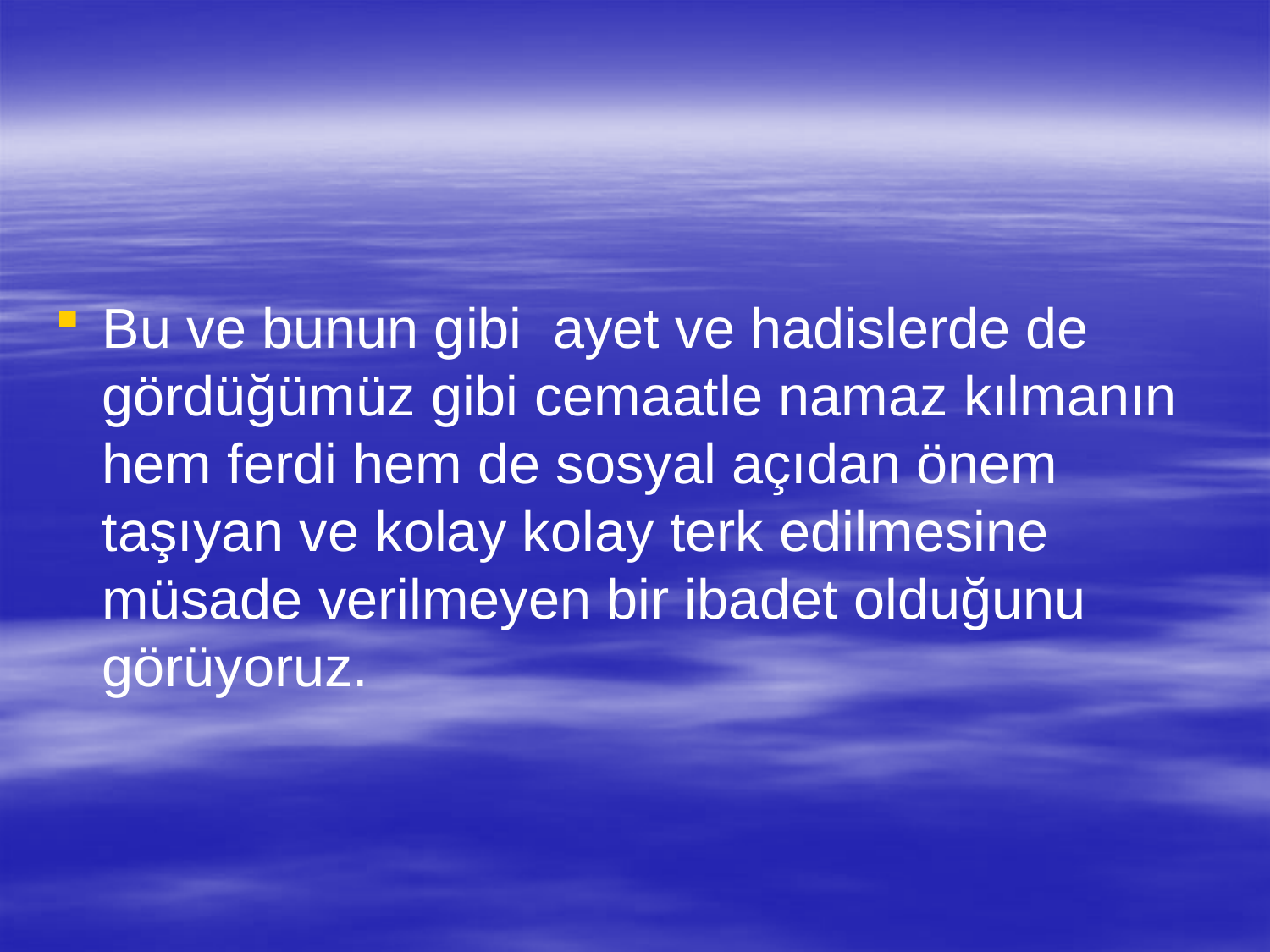

Bu ve bunun gibi  ayet ve hadislerde de gördüğümüz gibi cemaatle namaz kılmanın hem ferdi hem de sosyal açıdan önem taşıyan ve kolay kolay terk edilmesine  müsade verilmeyen bir ibadet olduğunu görüyoruz.